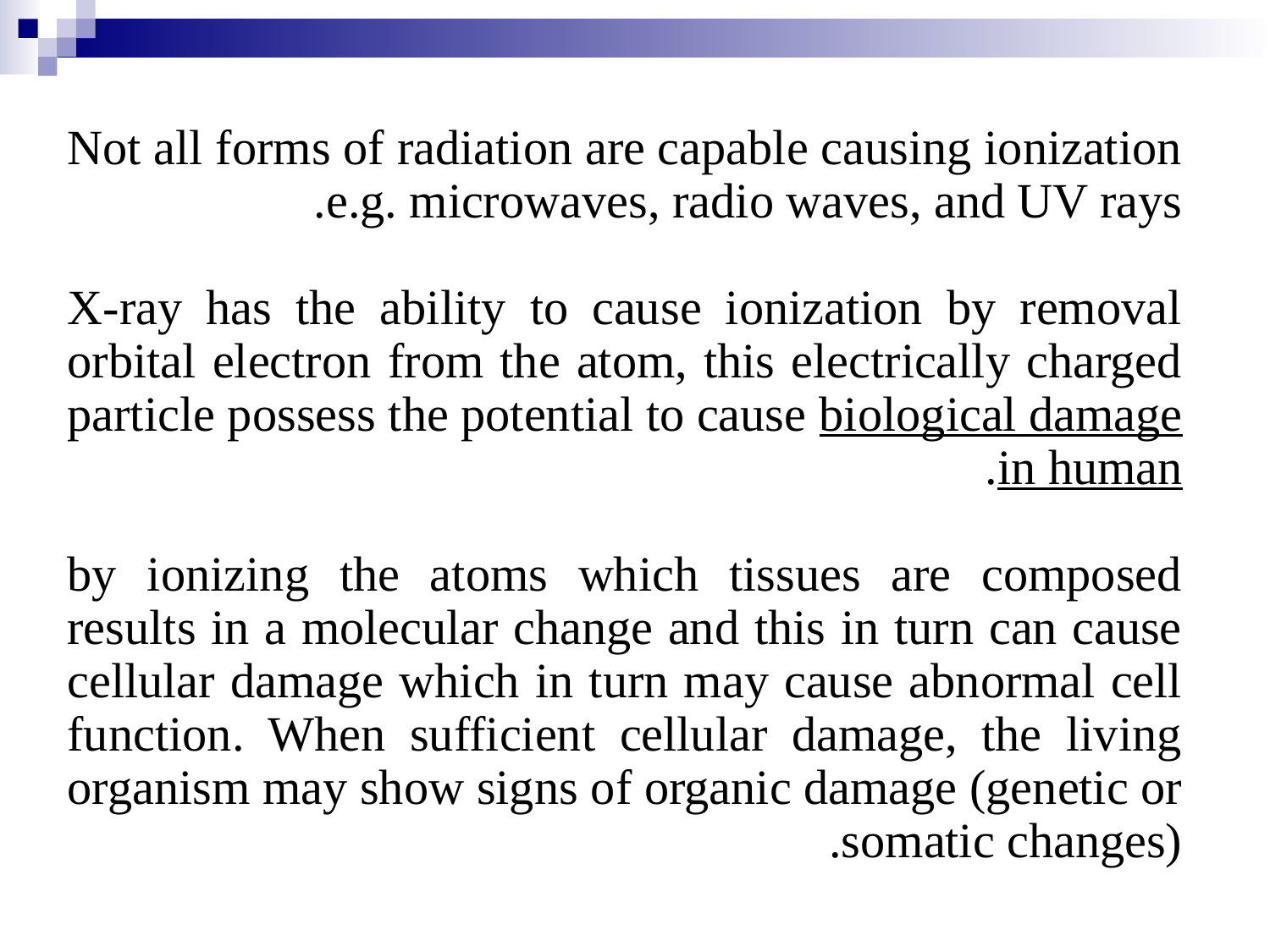

Not all forms of radiation are capable causing ionization e.g. microwaves, radio waves, and UV rays.

X-ray has the ability to cause ionization by removal orbital electron from the atom, this electrically charged particle possess the potential to cause biological damage in human.

by ionizing the atoms which tissues are composed results in a molecular change and this in turn can cause cellular damage which in turn may cause abnormal cell function. When sufficient cellular damage, the living organism may show signs of organic damage (genetic or somatic changes).